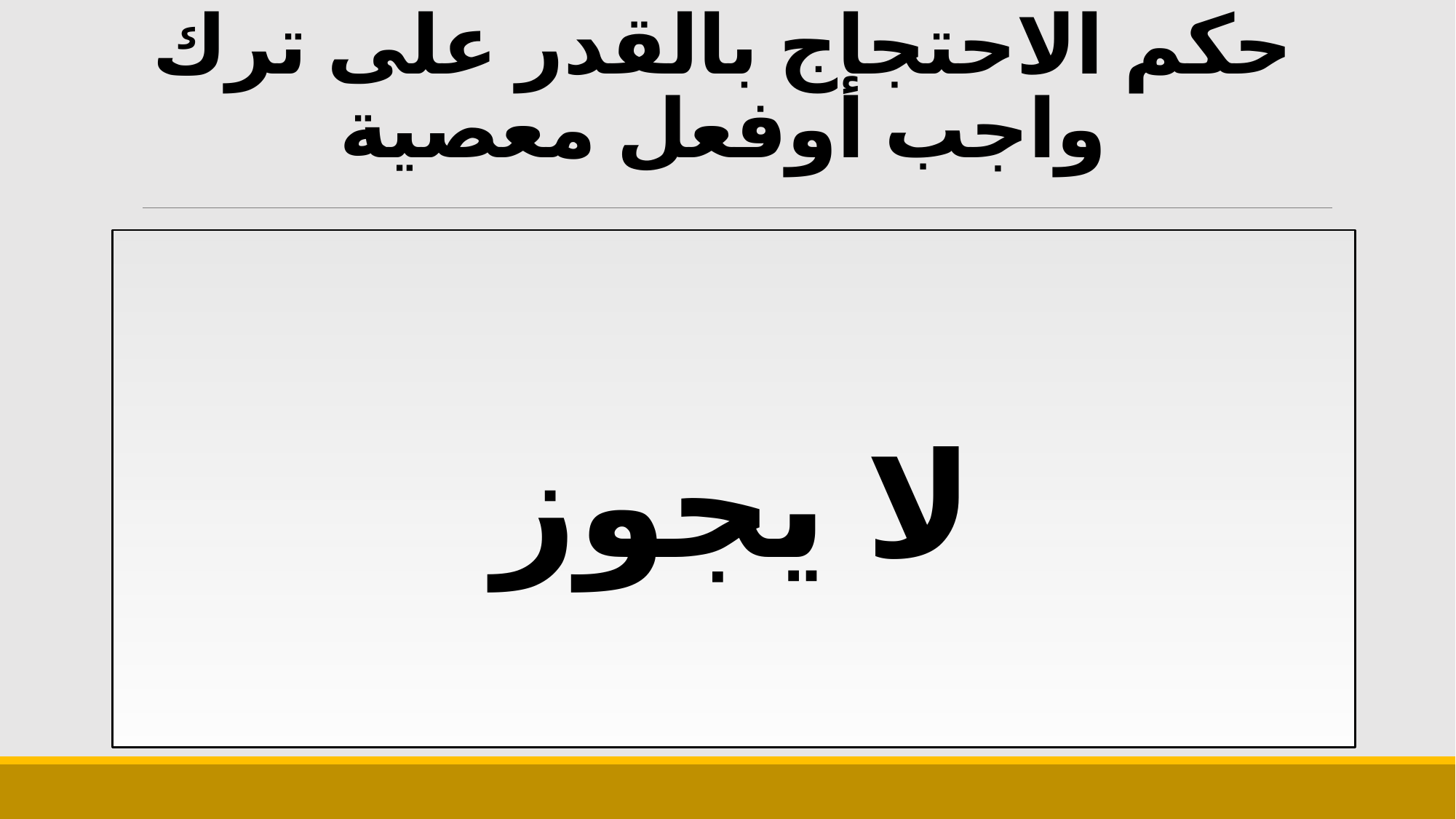

# حكم الاحتجاج بالقدر على ترك واجب أوفعل معصية

لا يجوز